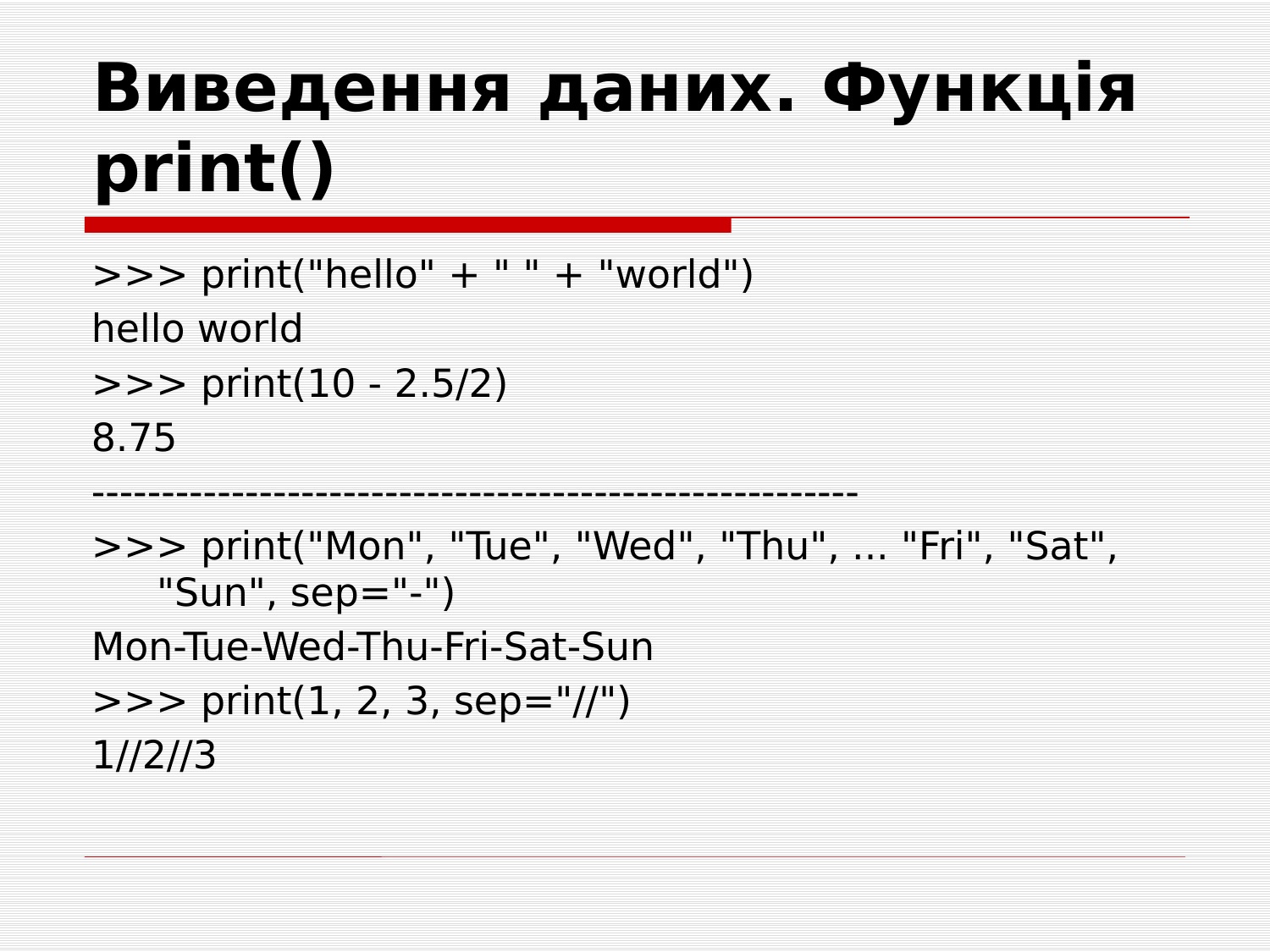

Виведення даних. Функція print()
>>> print("hello" + " " + "world")
hello world
>>> print(10 - 2.5/2)
8.75
-------------------------------------------------------
>>> print("Mon", "Tue", "Wed", "Thu", ... "Fri", "Sat", "Sun", sep="-")
Mon-Tue-Wed-Thu-Fri-Sat-Sun
>>> print(1, 2, 3, sep="//")
1//2//3